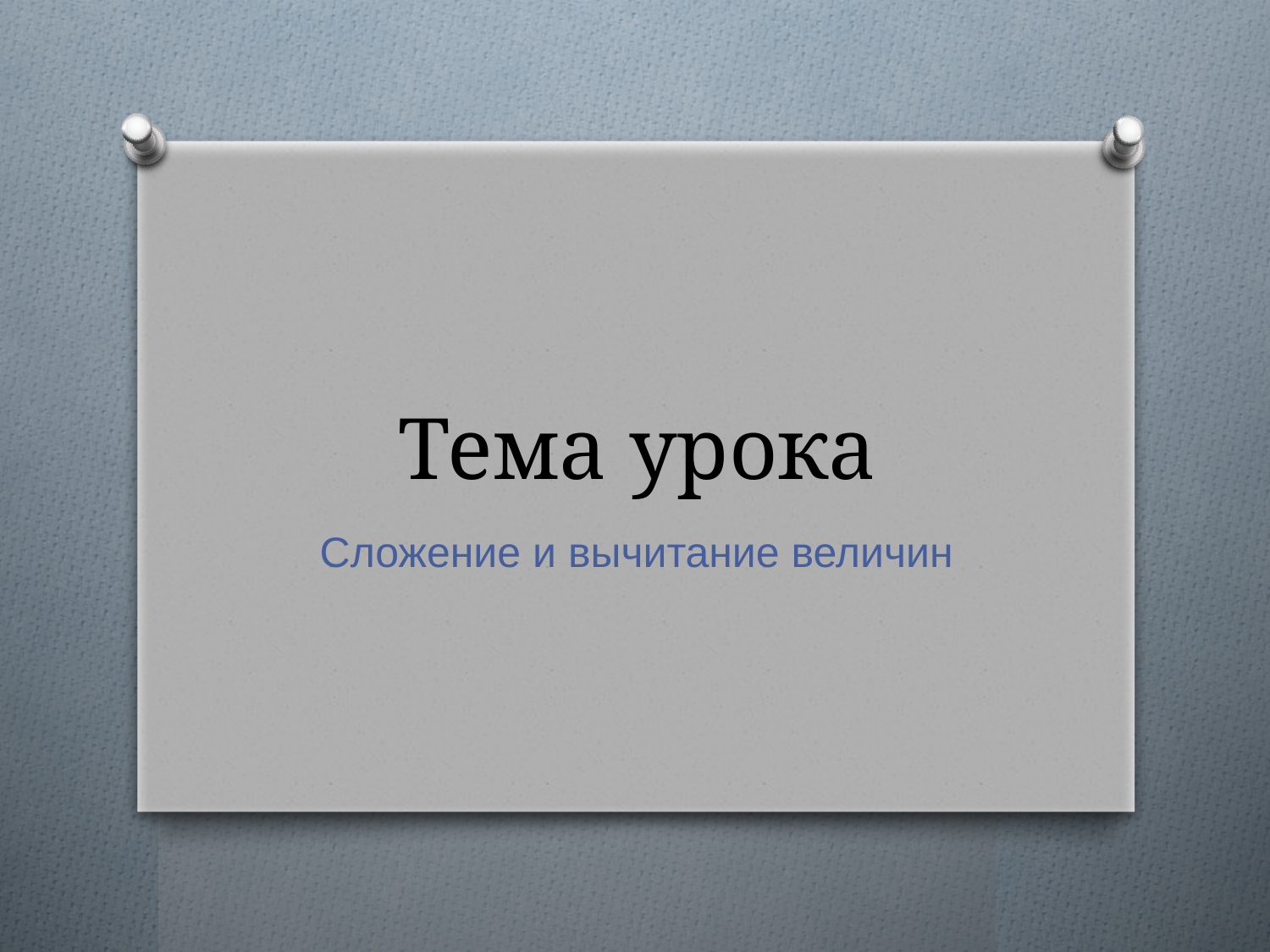

# Тема урока
Сложение и вычитание величин